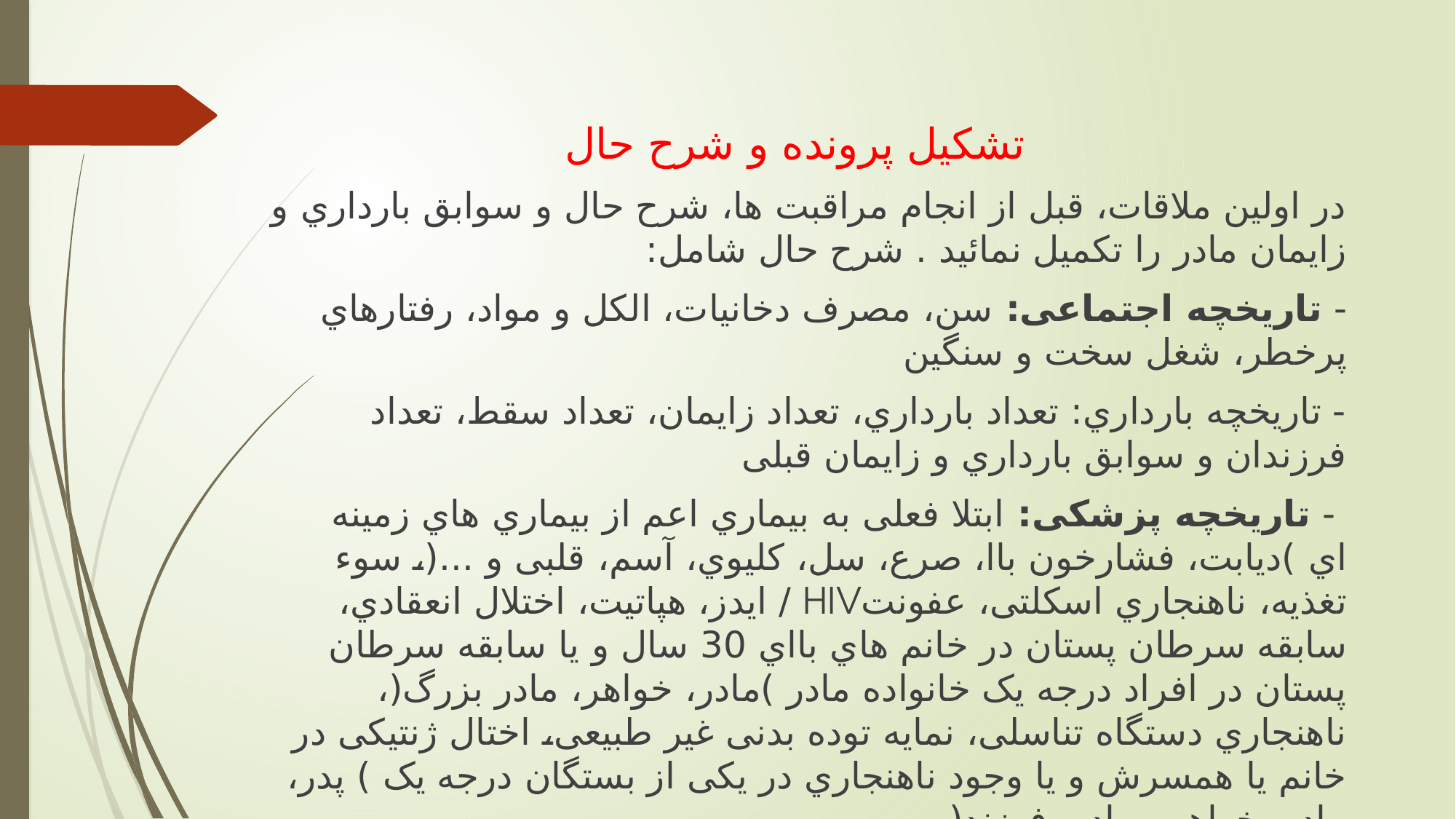

تشکیل پرونده و شرح حال
در اولین ملاقات، قبل از انجام مراقبت ها، شرح حال و سوابق بارداري و زايمان مادر را تكمیل نمائید . شرح حال شامل:
- تاريخچه اجتماعی: سن، مصرف دخانیات، الكل و مواد، رفتارهاي پرخطر، شغل سخت و سنگین
- تاريخچه بارداري: تعداد بارداري، تعداد زايمان، تعداد سقط، تعداد فرزندان و سوابق بارداري و زايمان قبلی
 - تاريخچه پزشكی: ابتلا فعلی به بیماري اعم از بیماري هاي زمینه اي )ديابت، فشارخون باا، صرع، سل، كلیوي، آسم، قلبی و ...(، سوء تغذيه، ناهنجاري اسكلتی، عفونتHIV / ايدز، هپاتیت، اختلال انعقادي، سابقه سرطان پستان در خانم هاي بااي 30 سال و يا سابقه سرطان پستان در افراد درجه يک خانواده مادر )مادر، خواهر، مادر بزرگ(، ناهنجاري دستگاه تناسلی، نمايه توده بدنی غیر طبیعی، اختال ژنتیكی در خانم يا همسرش و يا وجود ناهنجاري در يكی از بستگان درجه يک ) پدر، مادر، خواهر، برادر، فرزند(